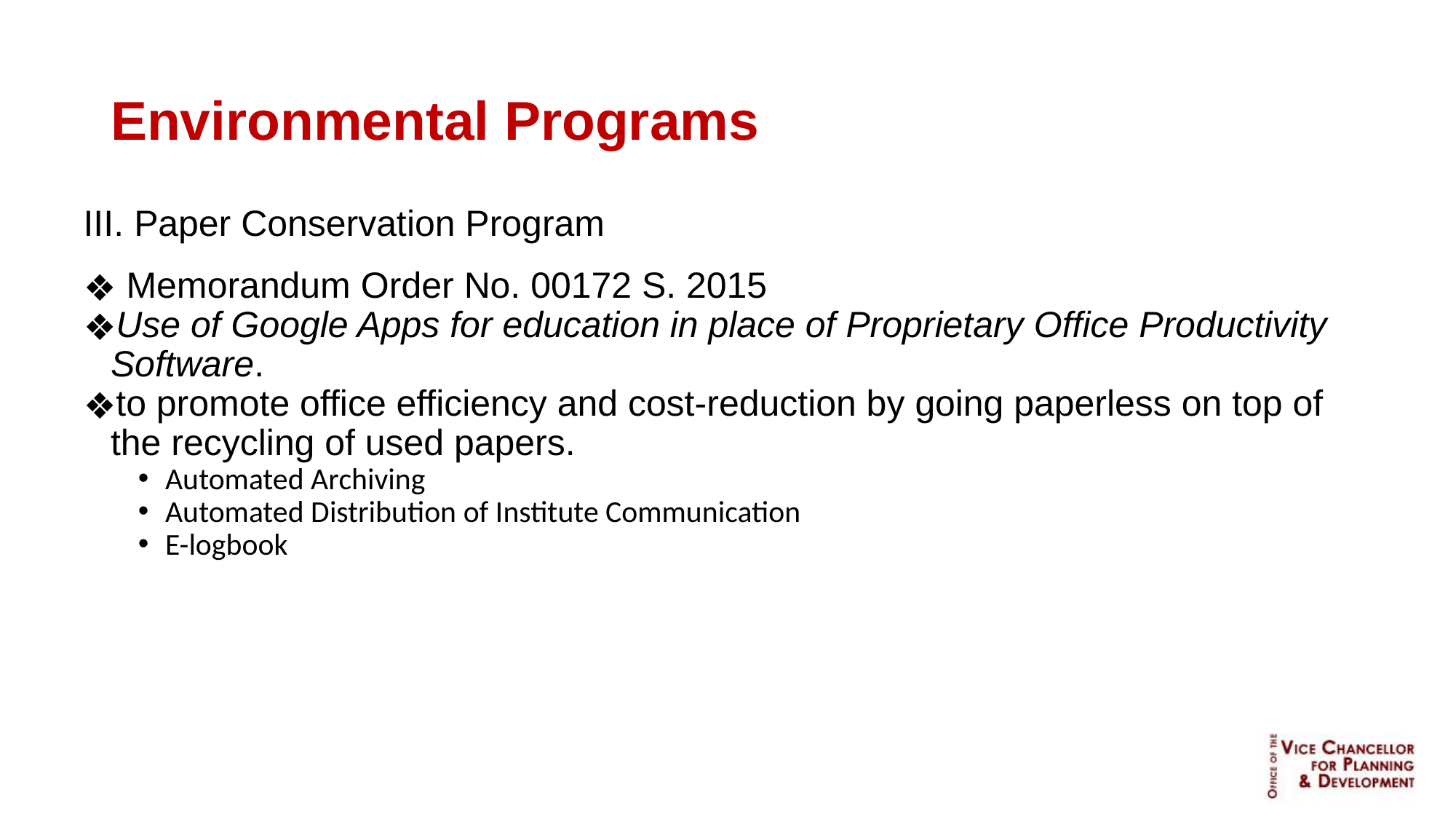

Environmental Programs
III. Paper Conservation Program

 Memorandum Order No. 00172 S. 2015
Use of Google Apps for education in place of Proprietary Office Productivity Software.
to promote office efficiency and cost-reduction by going paperless on top of the recycling of used papers.
Automated Archiving
Automated Distribution of Institute Communication
E-logbook